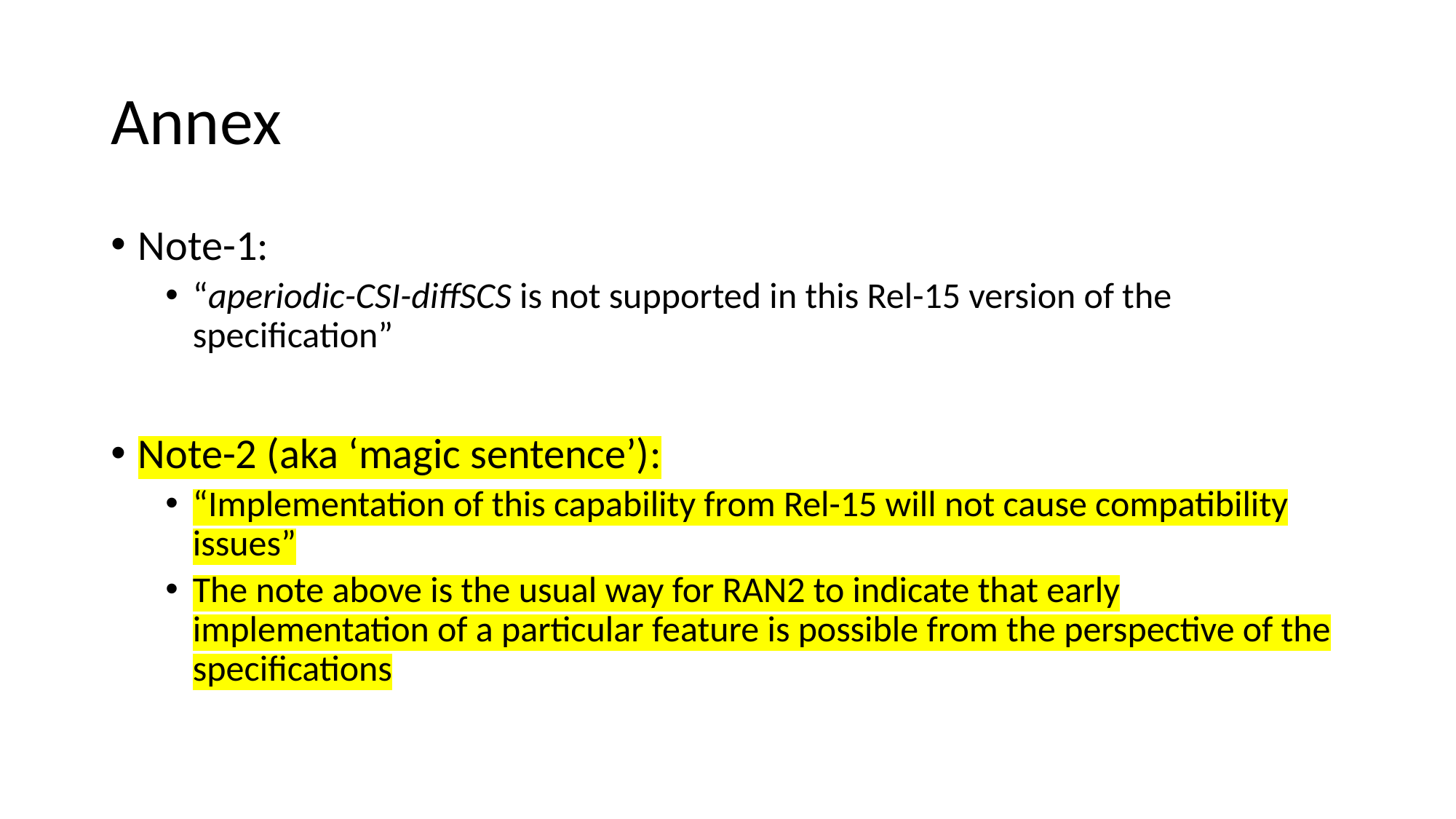

# Annex
Note-1:
“aperiodic-CSI-diffSCS is not supported in this Rel-15 version of the specification”

Note-2 (aka ‘magic sentence’):
“Implementation of this capability from Rel-15 will not cause compatibility issues”
The note above is the usual way for RAN2 to indicate that early implementation of a particular feature is possible from the perspective of the specifications